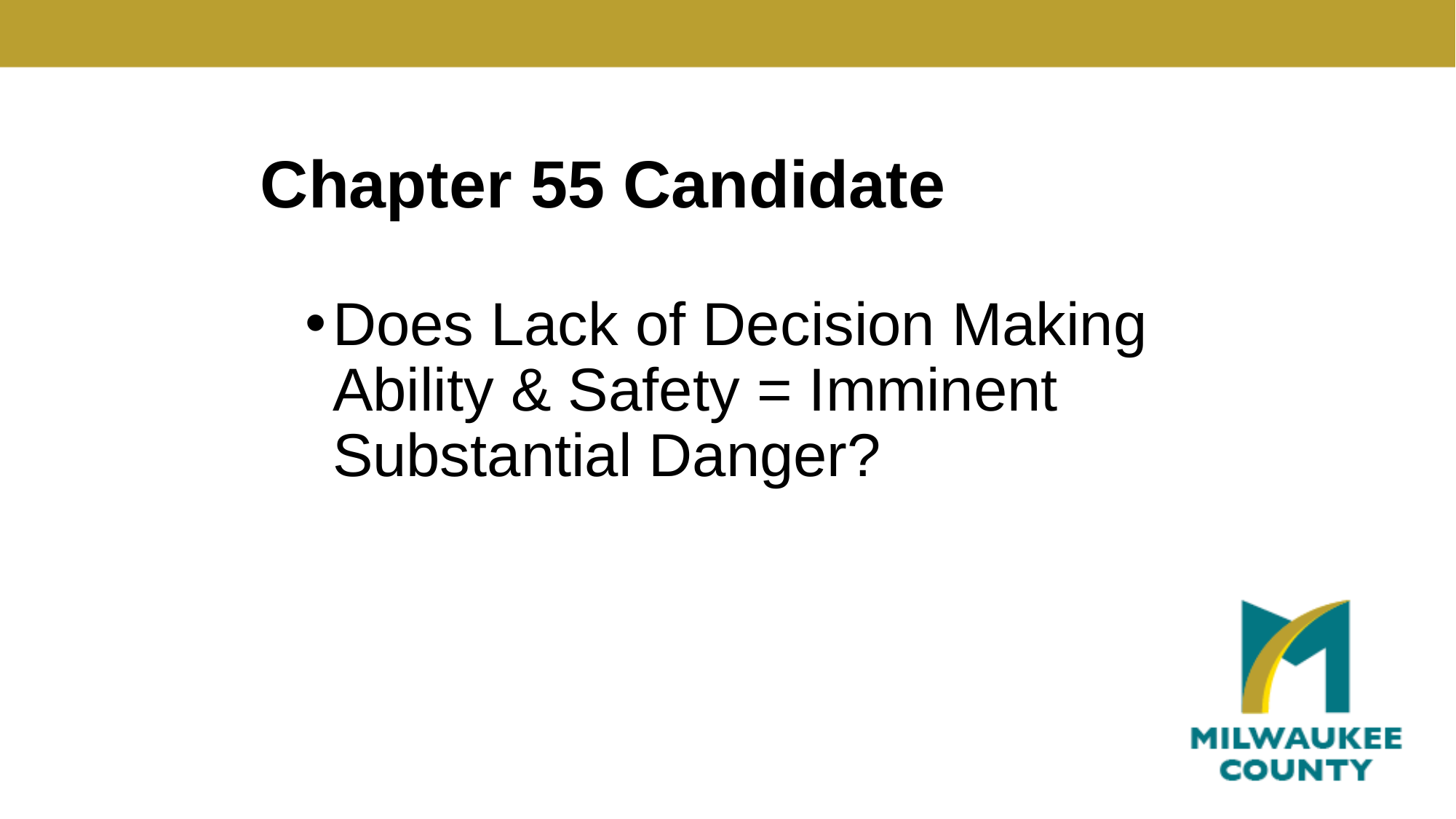

# Chapter 55 Candidate
Does Lack of Decision Making Ability & Safety = Imminent Substantial Danger?